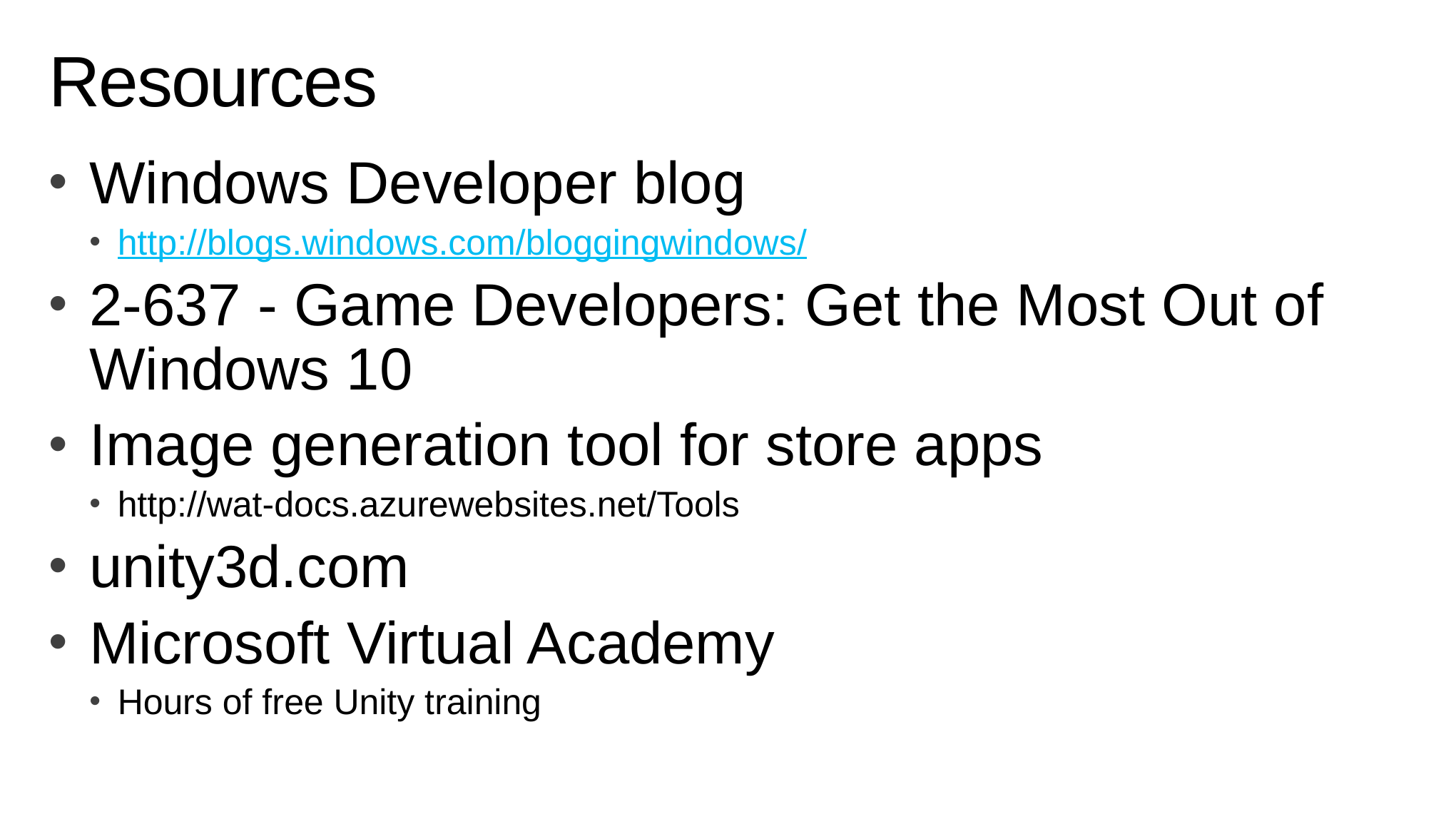

# Resources
Windows Developer blog
http://blogs.windows.com/bloggingwindows/
2-637 - Game Developers: Get the Most Out of Windows 10
Image generation tool for store apps
http://wat-docs.azurewebsites.net/Tools
unity3d.com
Microsoft Virtual Academy
Hours of free Unity training